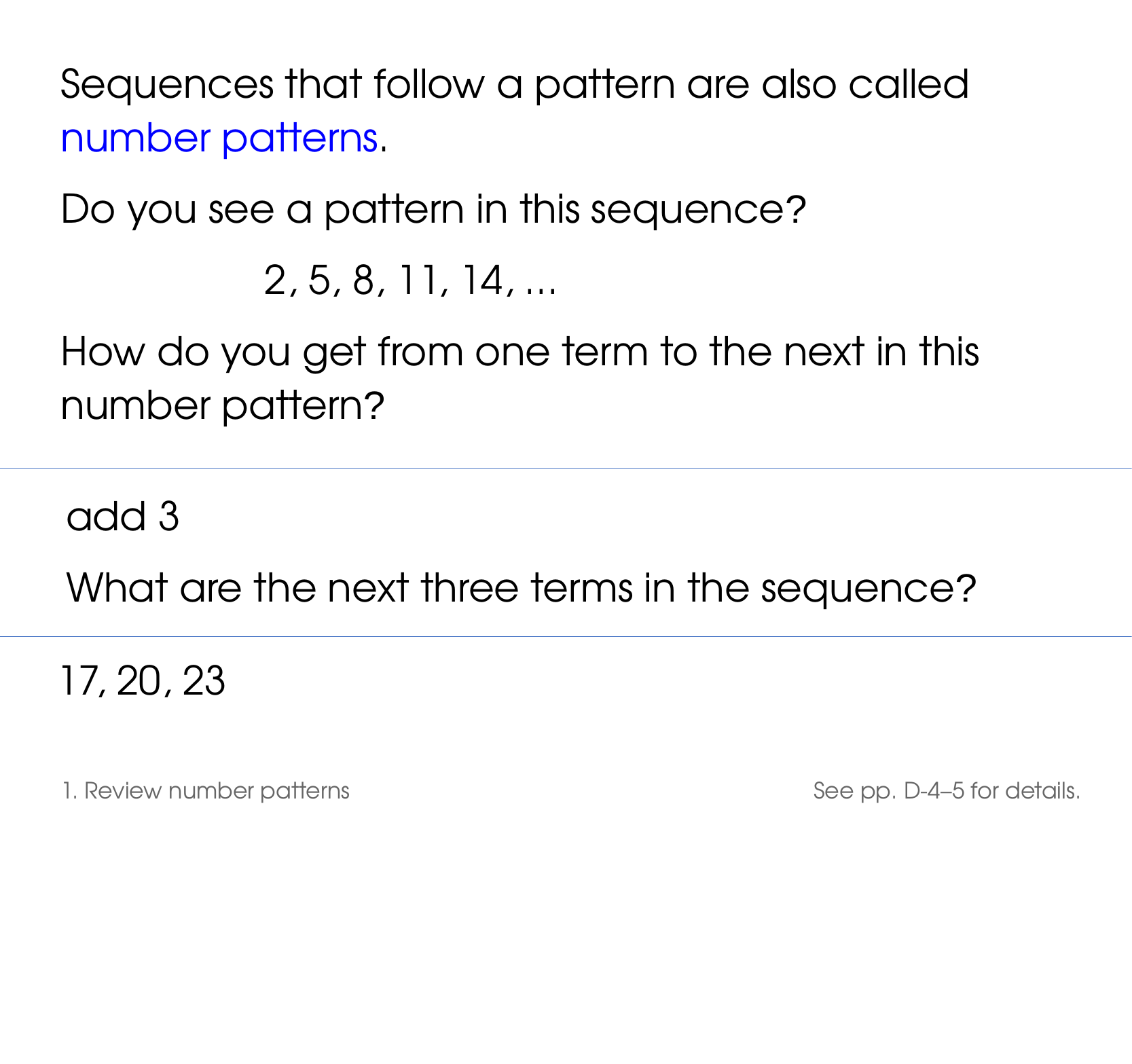

Sequences that follow a pattern are also called number patterns.
Do you see a pattern in this sequence?
		2, 5, 8, 11, 14, …
How do you get from one term to the next in this number pattern?
add 3
What are the next three terms in the sequence?
17, 20, 23
1. Review number patterns
See pp. D-4–5 for details.